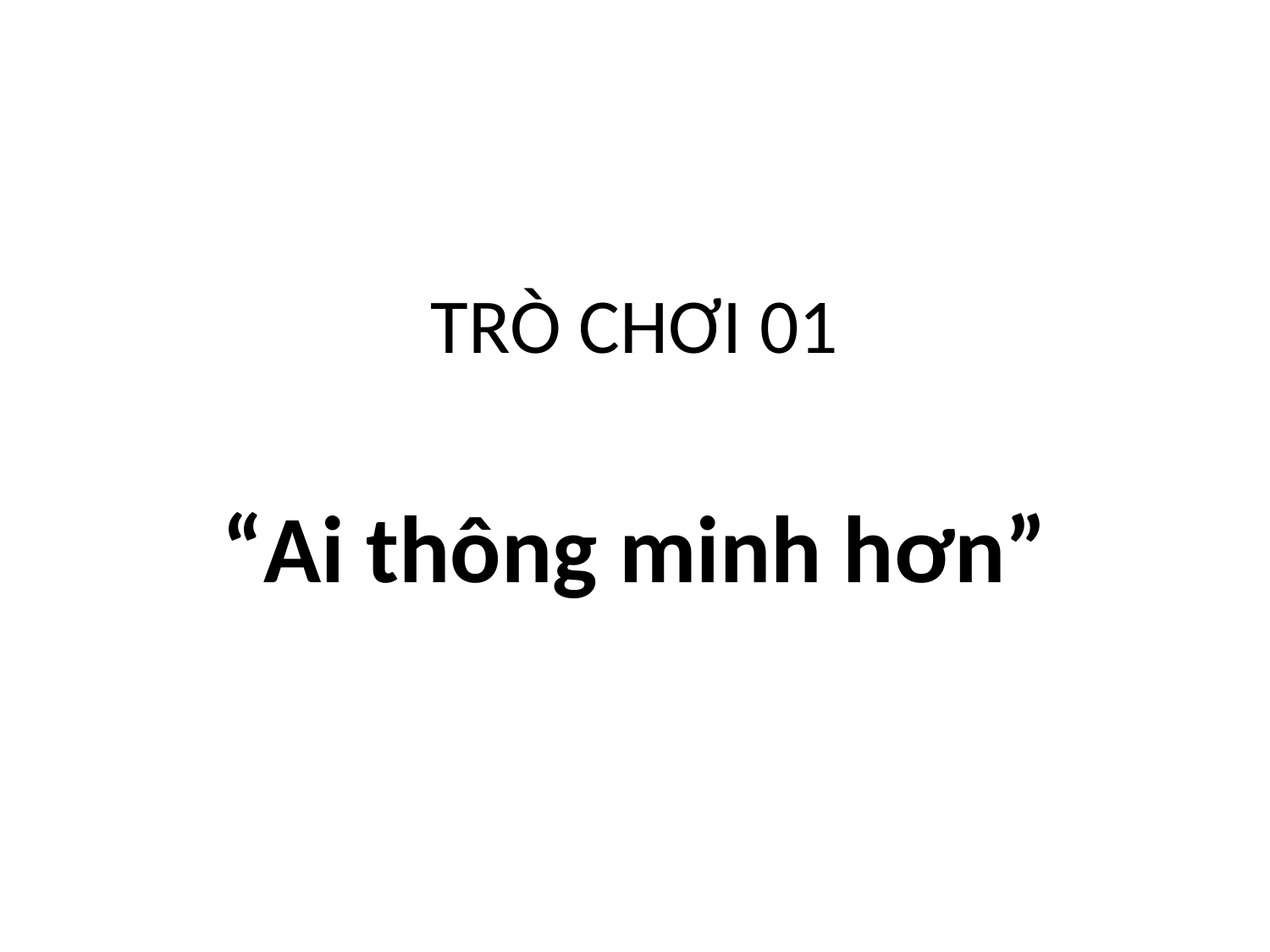

TRÒ CHƠI 01
“Ai thông minh hơn”